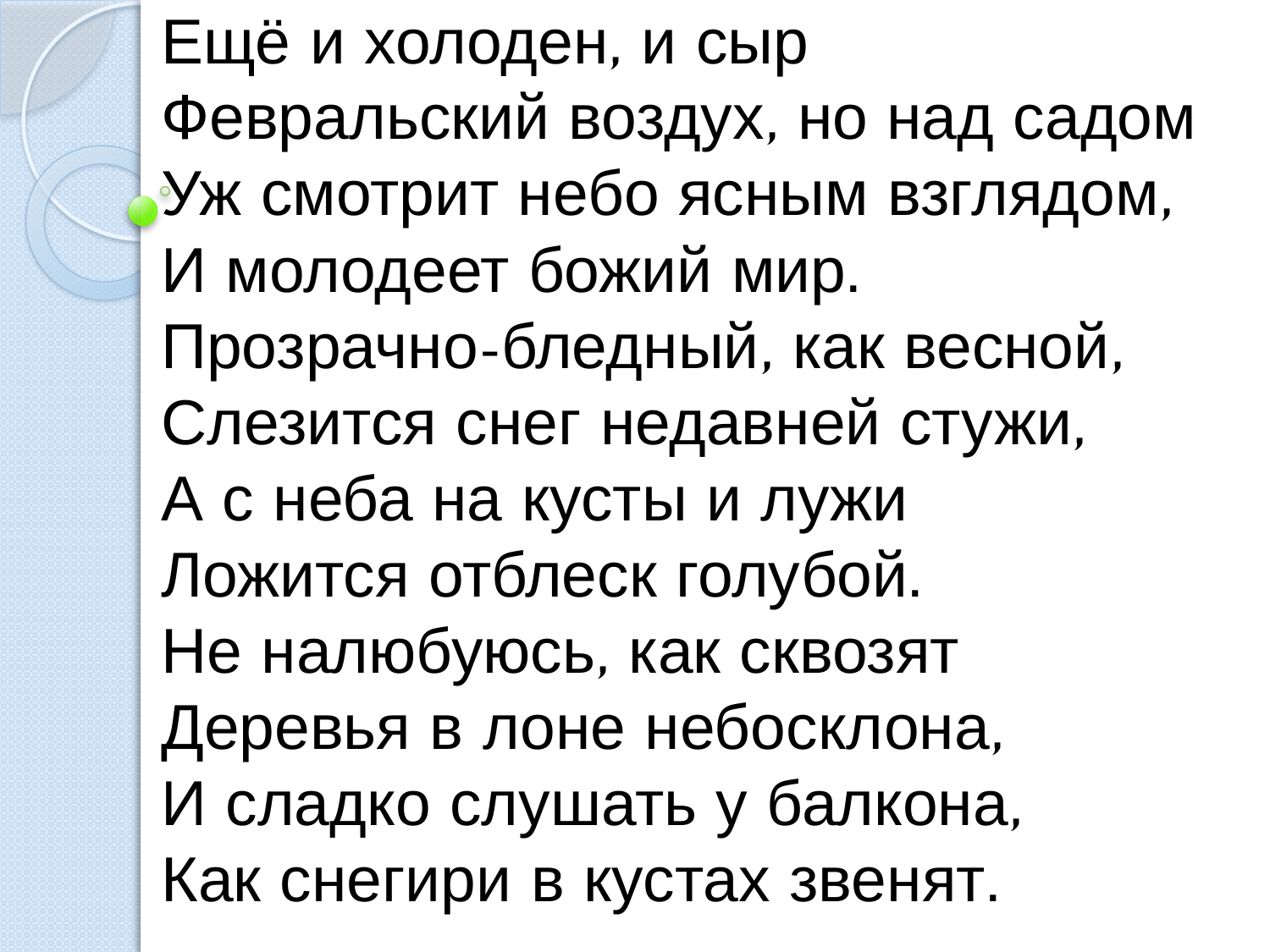

Ещё и холоден, и сыр
Февральский воздух, но над садом
Уж смотрит небо ясным взглядом,
И молодеет божий мир.
Прозрачно-бледный, как весной,
Слезится снег недавней стужи,
А с неба на кусты и лужи
Ложится отблеск голубой.
Не налюбуюсь, как сквозят
Деревья в лоне небосклона,
И сладко слушать у балкона,
Как снегири в кустах звенят.
#